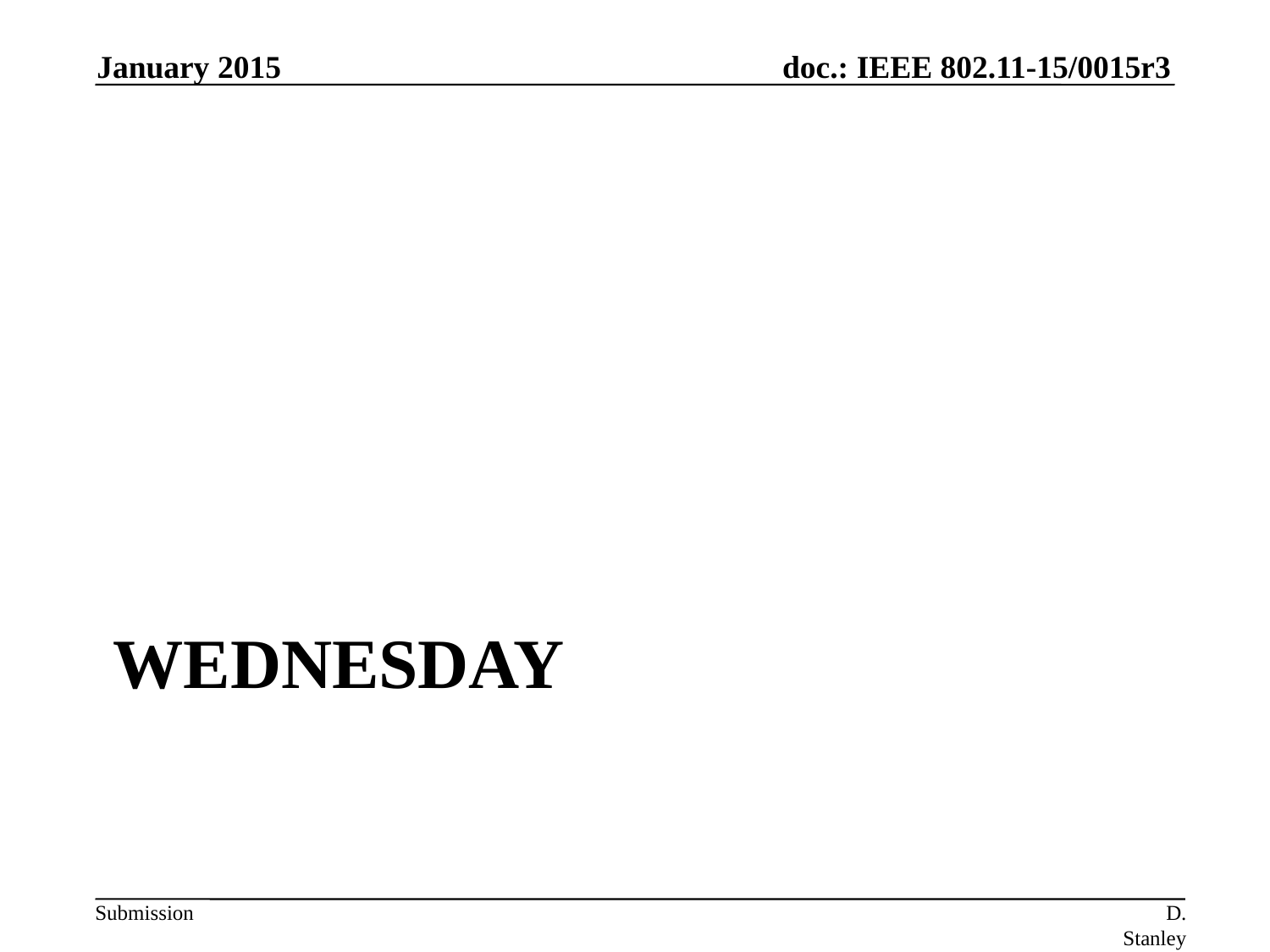

January 2015

# Wednesday
D. Stanley Aruba Networks